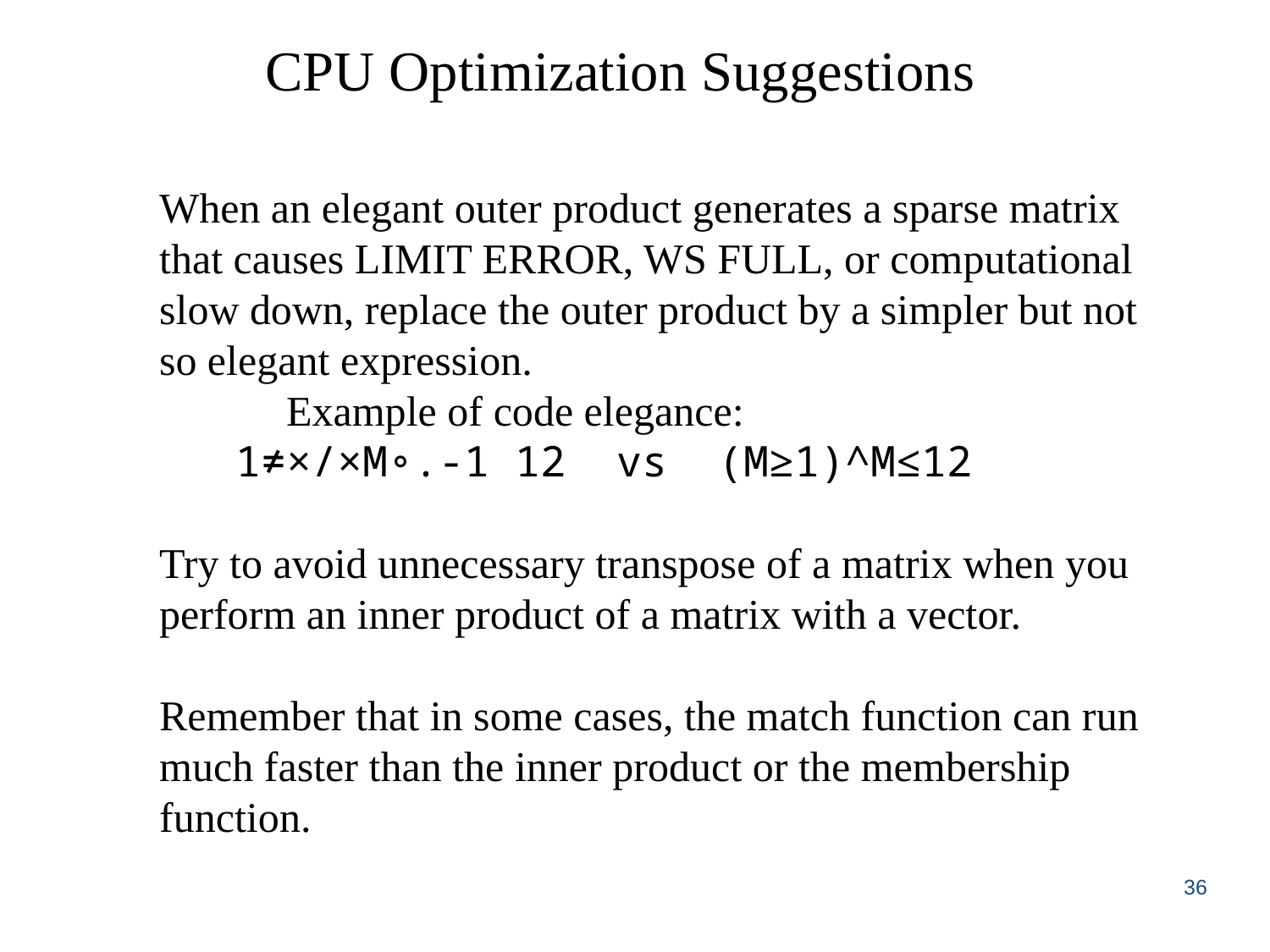

# CPU Optimization Suggestions
When an elegant outer product generates a sparse matrix that causes LIMIT ERROR, WS FULL, or computational slow down, replace the outer product by a simpler but not so elegant expression.
	Example of code elegance:
   1≠×/×M∘.-1 12  vs  (M≥1)^M≤12

Try to avoid unnecessary transpose of a matrix when you perform an inner product of a matrix with a vector.

Remember that in some cases, the match function can run much faster than the inner product or the membership function.

36